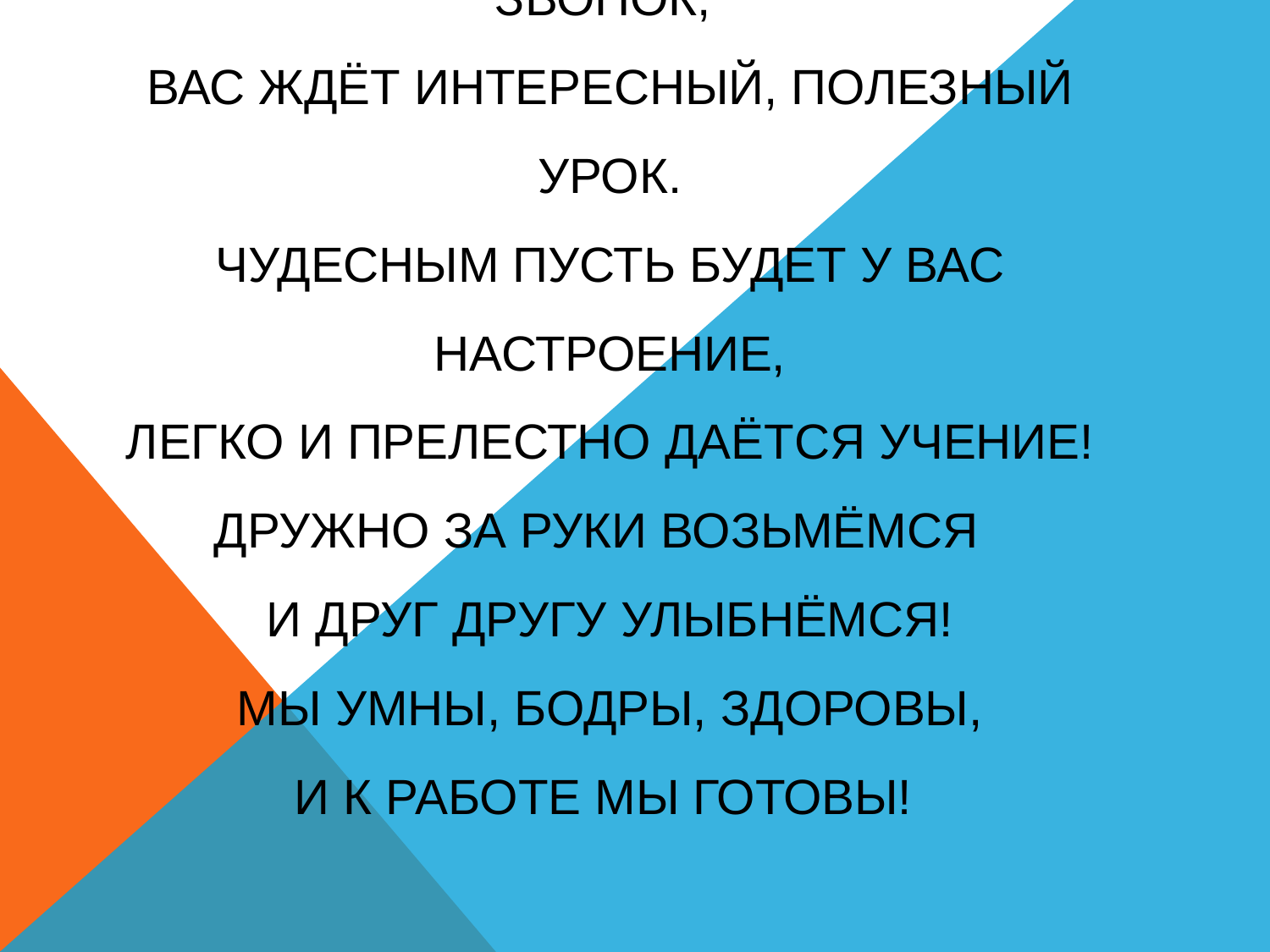

# Звенит, заливается школьный звонок, Вас ждёт интересный, полезный урок. Чудесным пусть будет у вас настроение, Легко и прелестно даётся учение! Дружно за руки возьмёмся И друг другу улыбнёмся! Мы умны, бодры, здоровы, И к работе мы готовы!